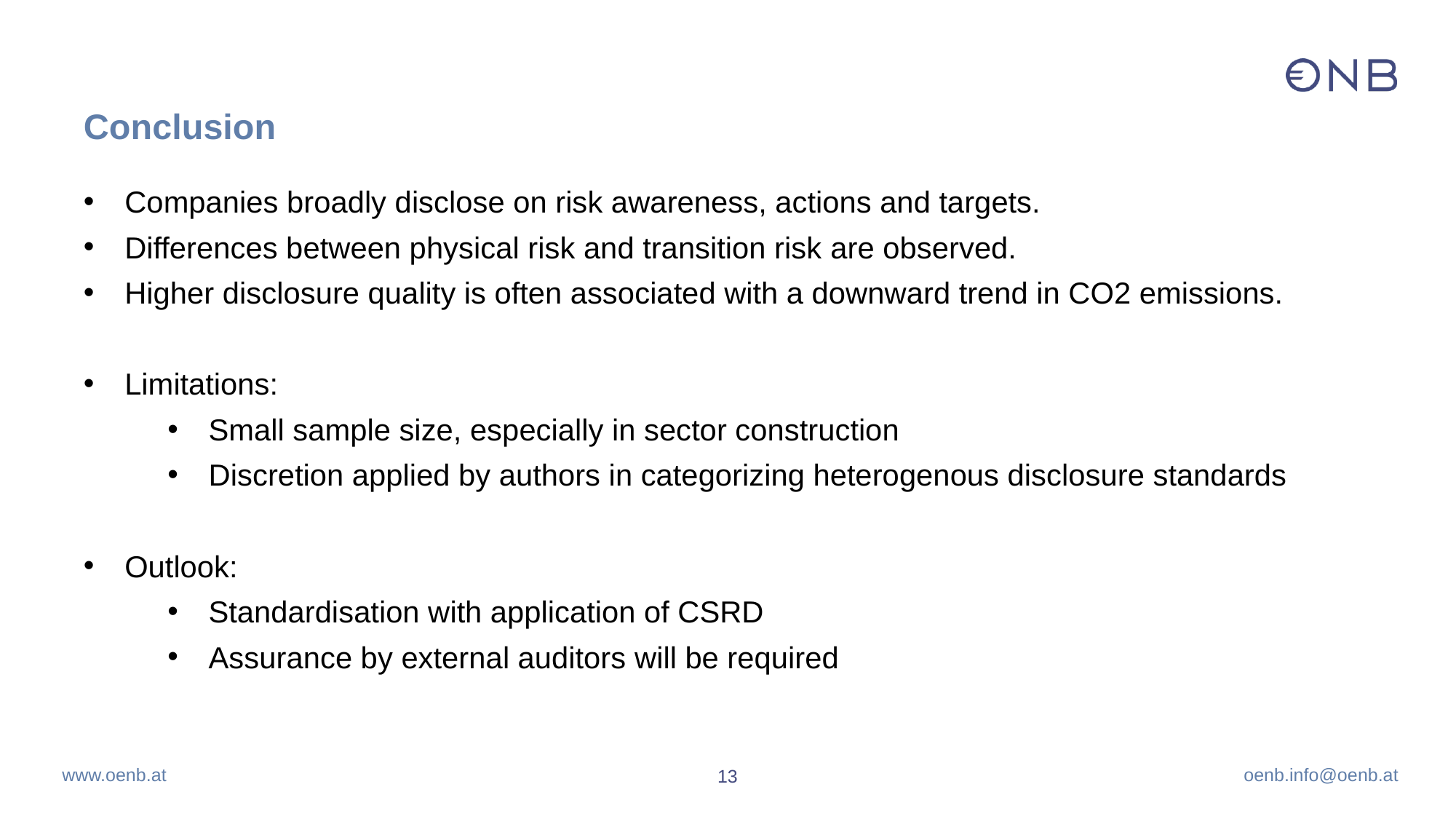

# Conclusion
Companies broadly disclose on risk awareness, actions and targets.
Differences between physical risk and transition risk are observed.
Higher disclosure quality is often associated with a downward trend in CO2 emissions.

Limitations:
Small sample size, especially in sector construction
Discretion applied by authors in categorizing heterogenous disclosure standards

Outlook:
Standardisation with application of CSRD
Assurance by external auditors will be required

13